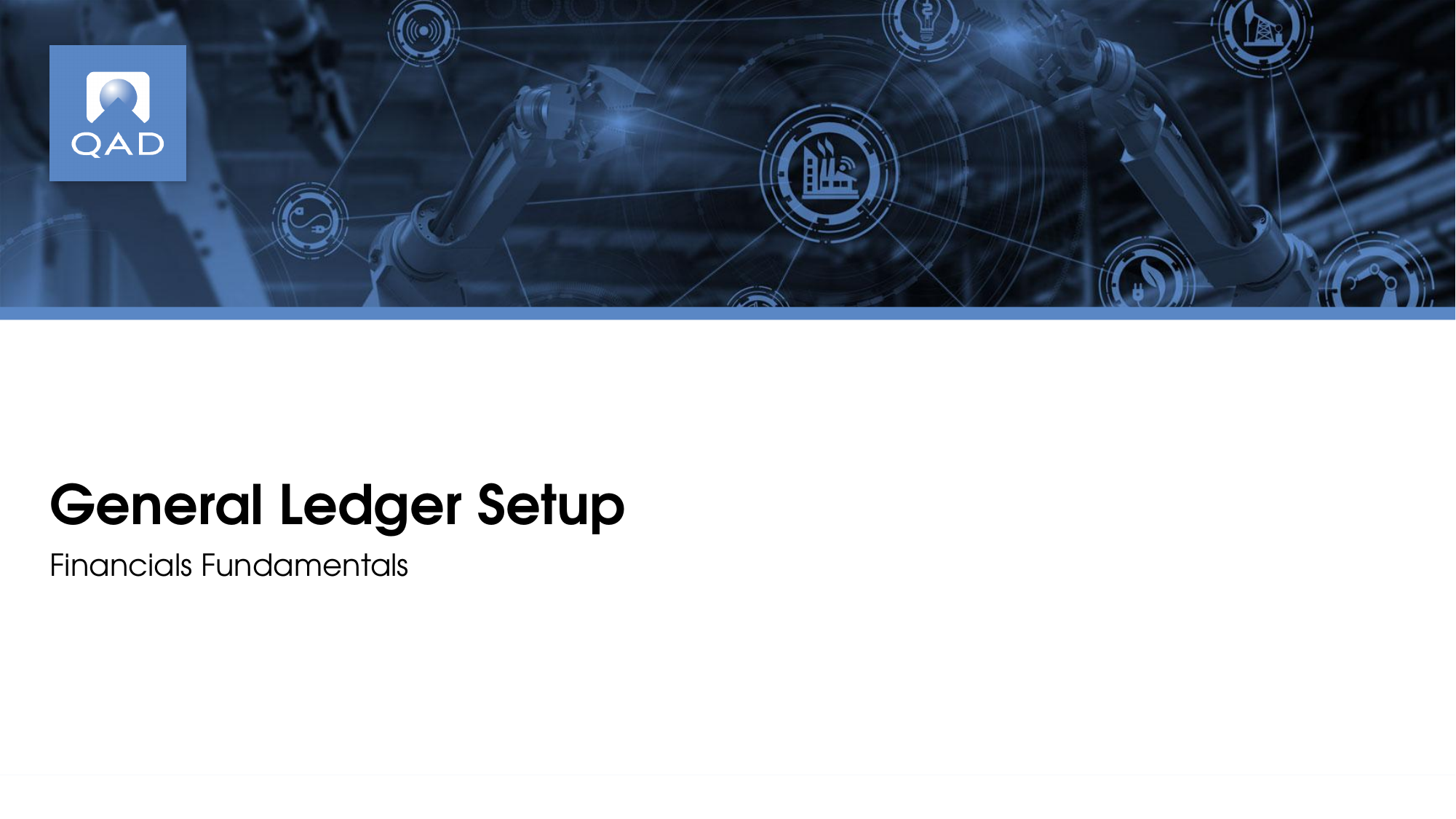

# General Ledger Setup
Financials Fundamentals
1